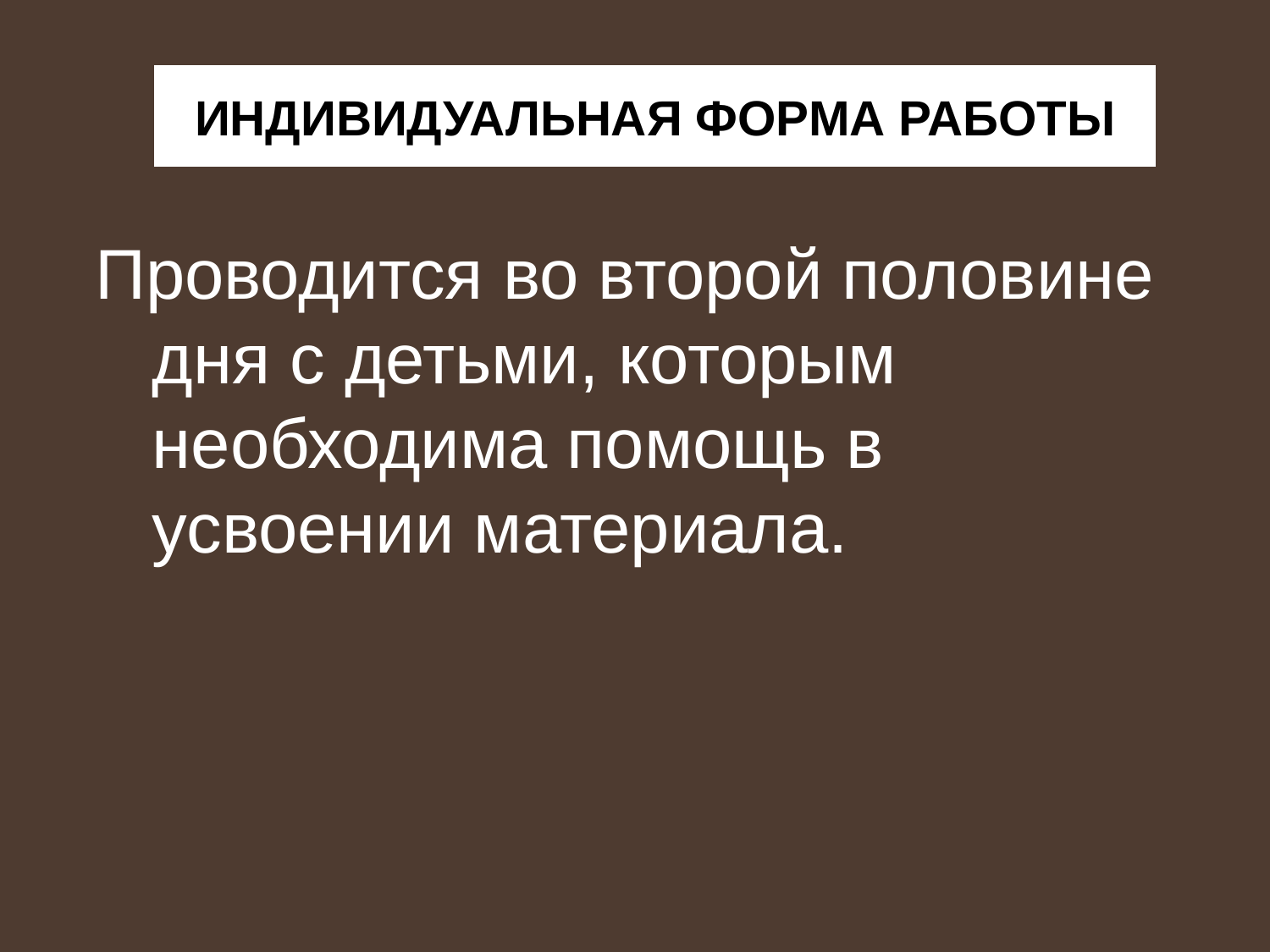

#
ИНДИВИДУАЛЬНАЯ ФОРМА РАБОТЫ
Проводится во второй половине дня с детьми, которым необходима помощь в усвоении материала.